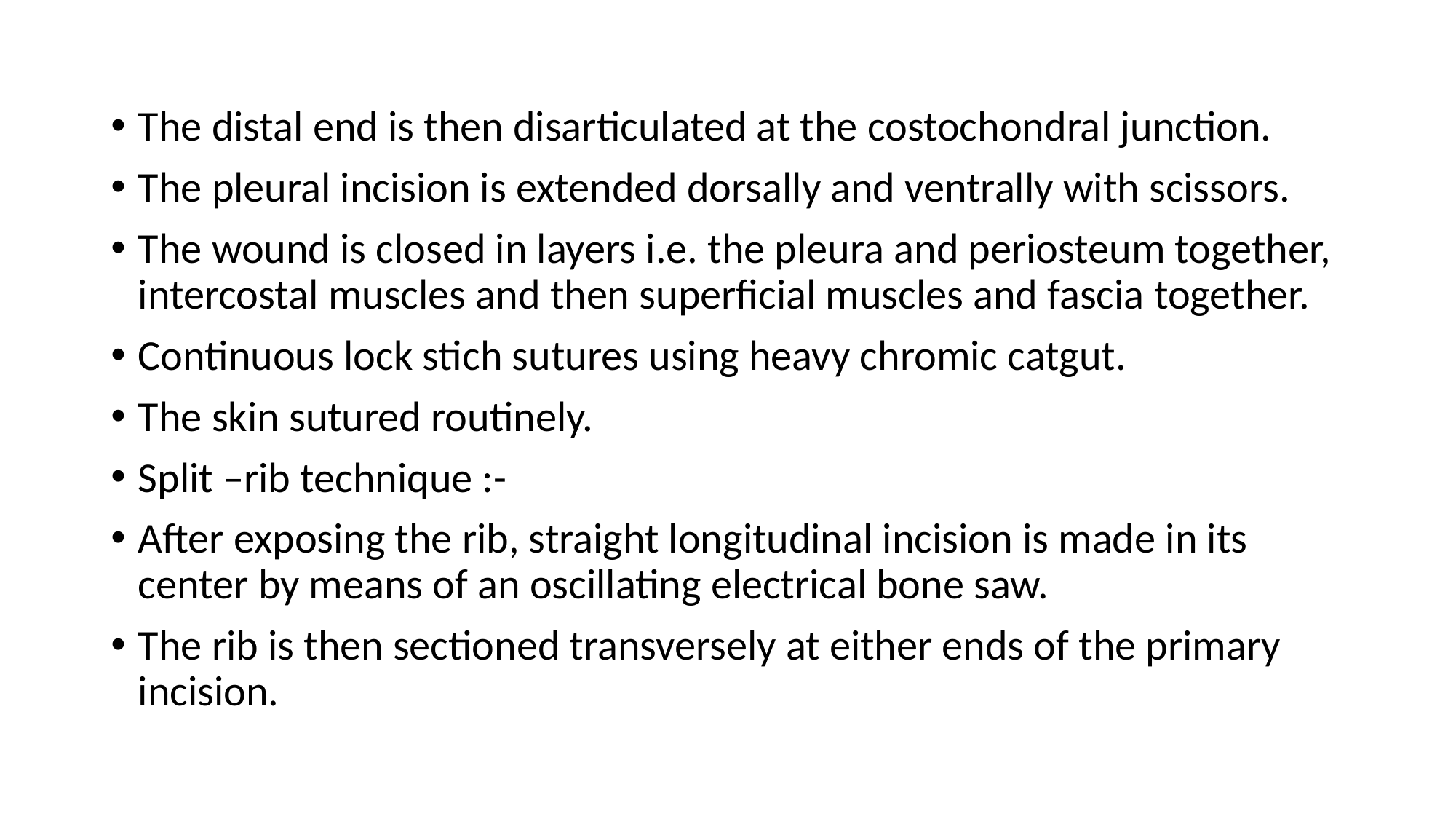

The distal end is then disarticulated at the costochondral junction.
The pleural incision is extended dorsally and ventrally with scissors.
The wound is closed in layers i.e. the pleura and periosteum together, intercostal muscles and then superficial muscles and fascia together.
Continuous lock stich sutures using heavy chromic catgut.
The skin sutured routinely.
Split –rib technique :-
After exposing the rib, straight longitudinal incision is made in its center by means of an oscillating electrical bone saw.
The rib is then sectioned transversely at either ends of the primary incision.